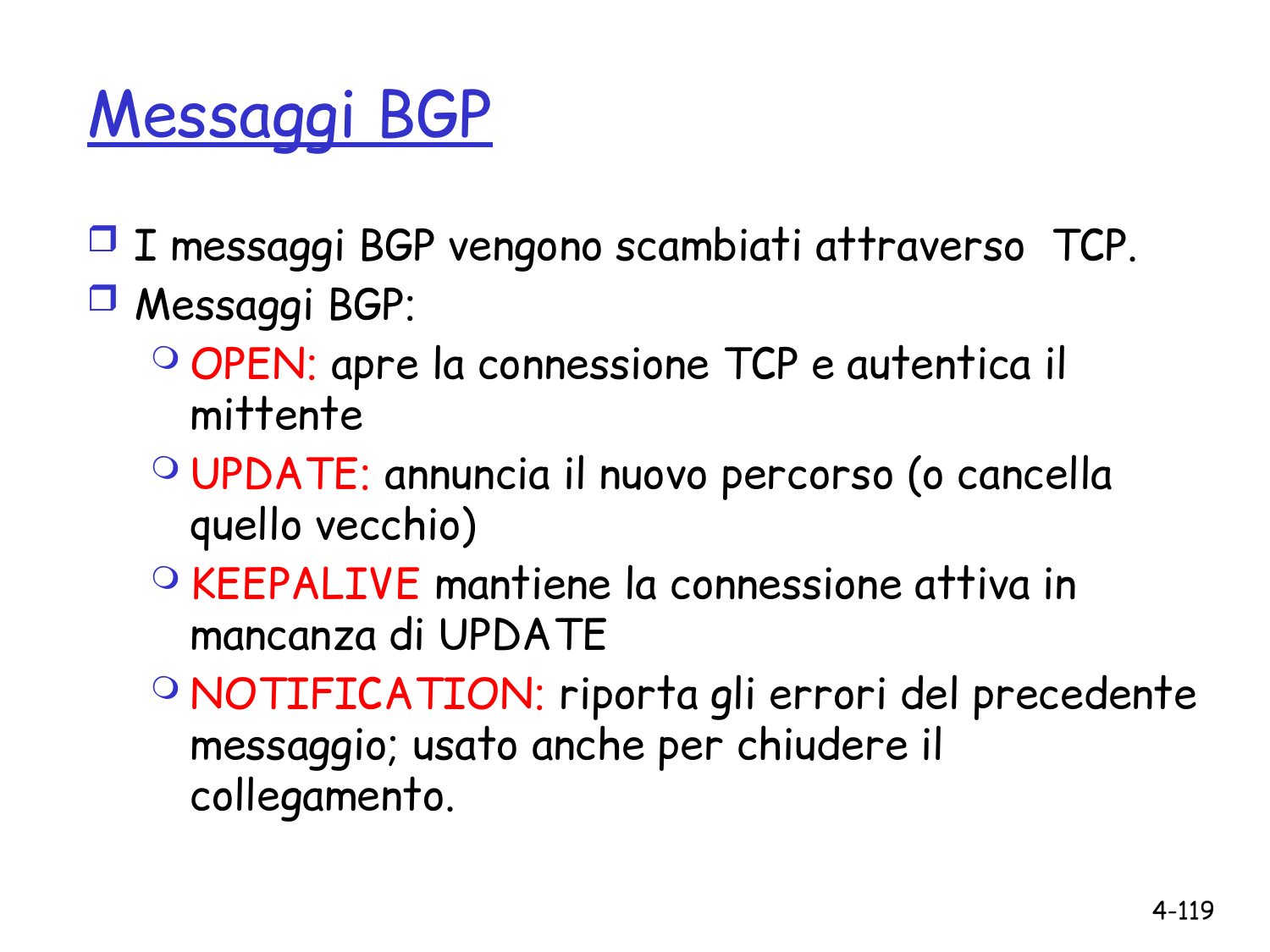

# Messaggi BGP
I messaggi BGP vengono scambiati attraverso  TCP.
Messaggi BGP:
OPEN: apre la connessione TCP e autentica il mittente
UPDATE: annuncia il nuovo percorso (o cancella quello vecchio)
KEEPALIVE mantiene la connessione attiva in mancanza di UPDATE
NOTIFICATION: riporta gli errori del precedente messaggio; usato anche per chiudere il collegamento.
4-119